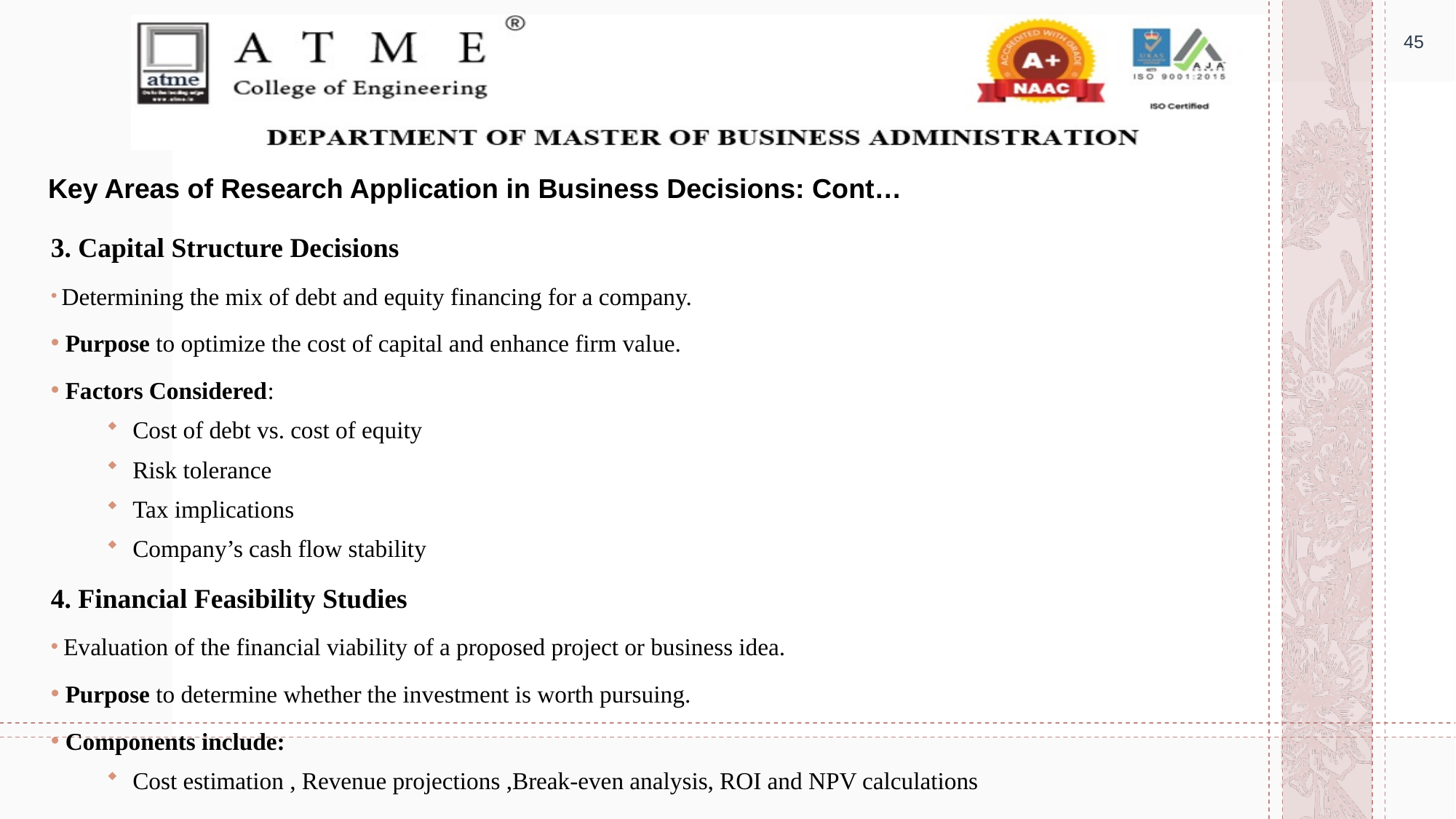

45
# Key Areas of Research Application in Business Decisions: Cont…
3. Capital Structure Decisions
 Determining the mix of debt and equity financing for a company.
 Purpose to optimize the cost of capital and enhance firm value.
 Factors Considered:
Cost of debt vs. cost of equity
Risk tolerance
Tax implications
Company’s cash flow stability
4. Financial Feasibility Studies
 Evaluation of the financial viability of a proposed project or business idea.
 Purpose to determine whether the investment is worth pursuing.
 Components include:
Cost estimation , Revenue projections ,Break-even analysis, ROI and NPV calculations